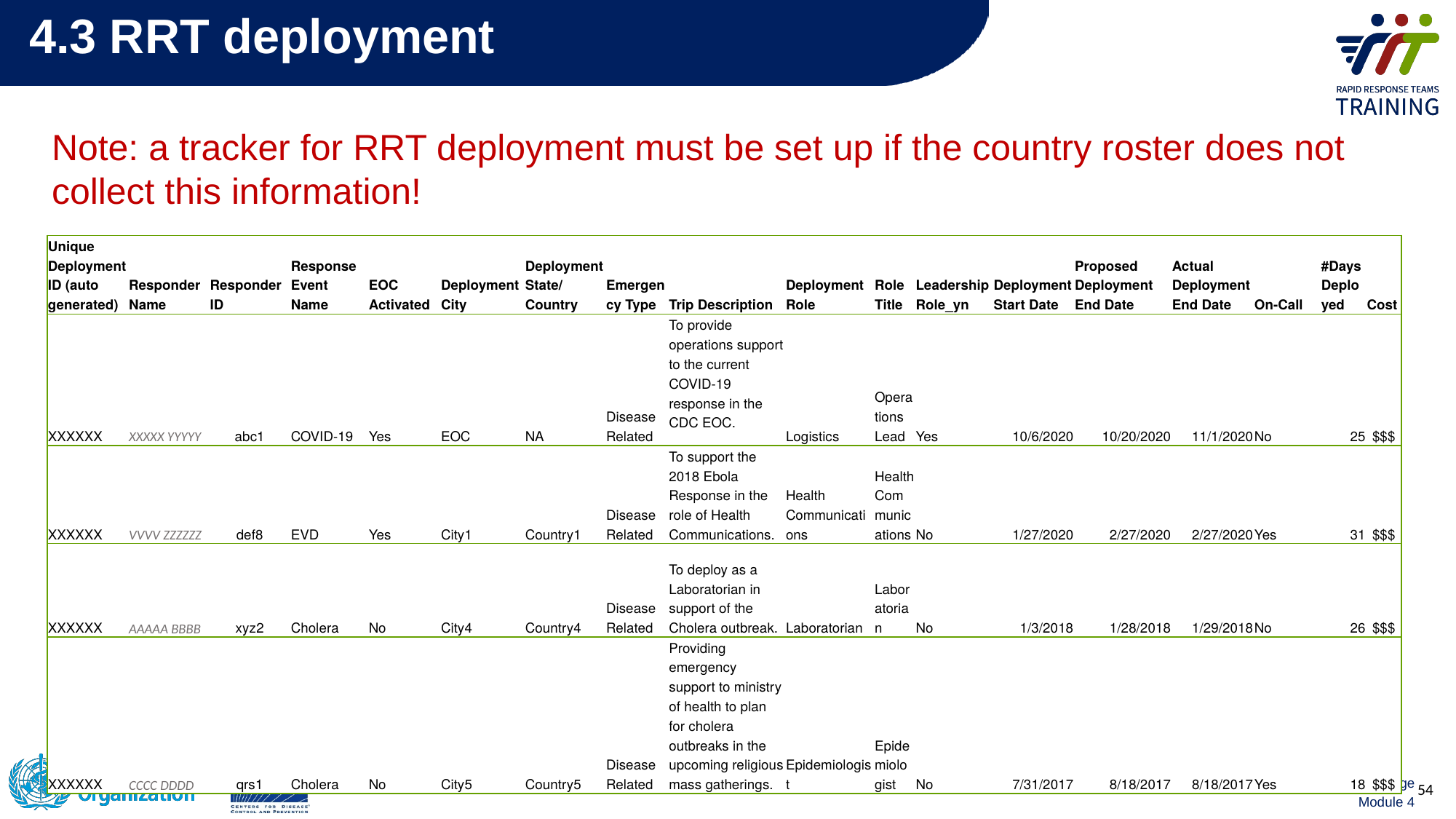

4.3 RRT deployment
Note: a tracker for RRT deployment must be set up if the country roster does not collect this information!
| Unique Deployment ID (auto generated) | Responder Name | Responder ID | Response Event Name | EOC Activated | Deployment City | Deployment State/ Country | Emergency Type | Trip Description | Deployment Role | Role Title | Leadership Role\_yn | Deployment Start Date | Proposed Deployment End Date | Actual Deployment End Date | On-Call | #DaysDeployed | Cost |
| --- | --- | --- | --- | --- | --- | --- | --- | --- | --- | --- | --- | --- | --- | --- | --- | --- | --- |
| XXXXXX | XXXXX YYYYY | abc1 | COVID-19 | Yes | EOC | NA | Disease Related | To provide operations support to the current COVID-19 response in the CDC EOC. | Logistics | Operations Lead | Yes | 10/6/2020 | 10/20/2020 | 11/1/2020 | No | 25 | $$$ |
| XXXXXX | VVVV ZZZZZZ | def8 | EVD | Yes | City1 | Country1 | Disease Related | To support the 2018 Ebola Response in the role of Health Communications. | Health Communications | Health Communications | No | 1/27/2020 | 2/27/2020 | 2/27/2020 | Yes | 31 | $$$ |
| XXXXXX | AAAAA BBBB | xyz2 | Cholera | No | City4 | Country4 | Disease Related | To deploy as a Laboratorian in support of the Cholera outbreak. | Laboratorian | Laboratorian | No | 1/3/2018 | 1/28/2018 | 1/29/2018 | No | 26 | $$$ |
| XXXXXX | CCCC DDDD | qrs1 | Cholera | No | City5 | Country5 | Disease Related | Providing emergency support to ministry of health to plan for cholera outbreaks in the upcoming religious mass gatherings. | Epidemiologist | Epidemiologist | No | 7/31/2017 | 8/18/2017 | 8/18/2017 | Yes | 18 | $$$ |
54